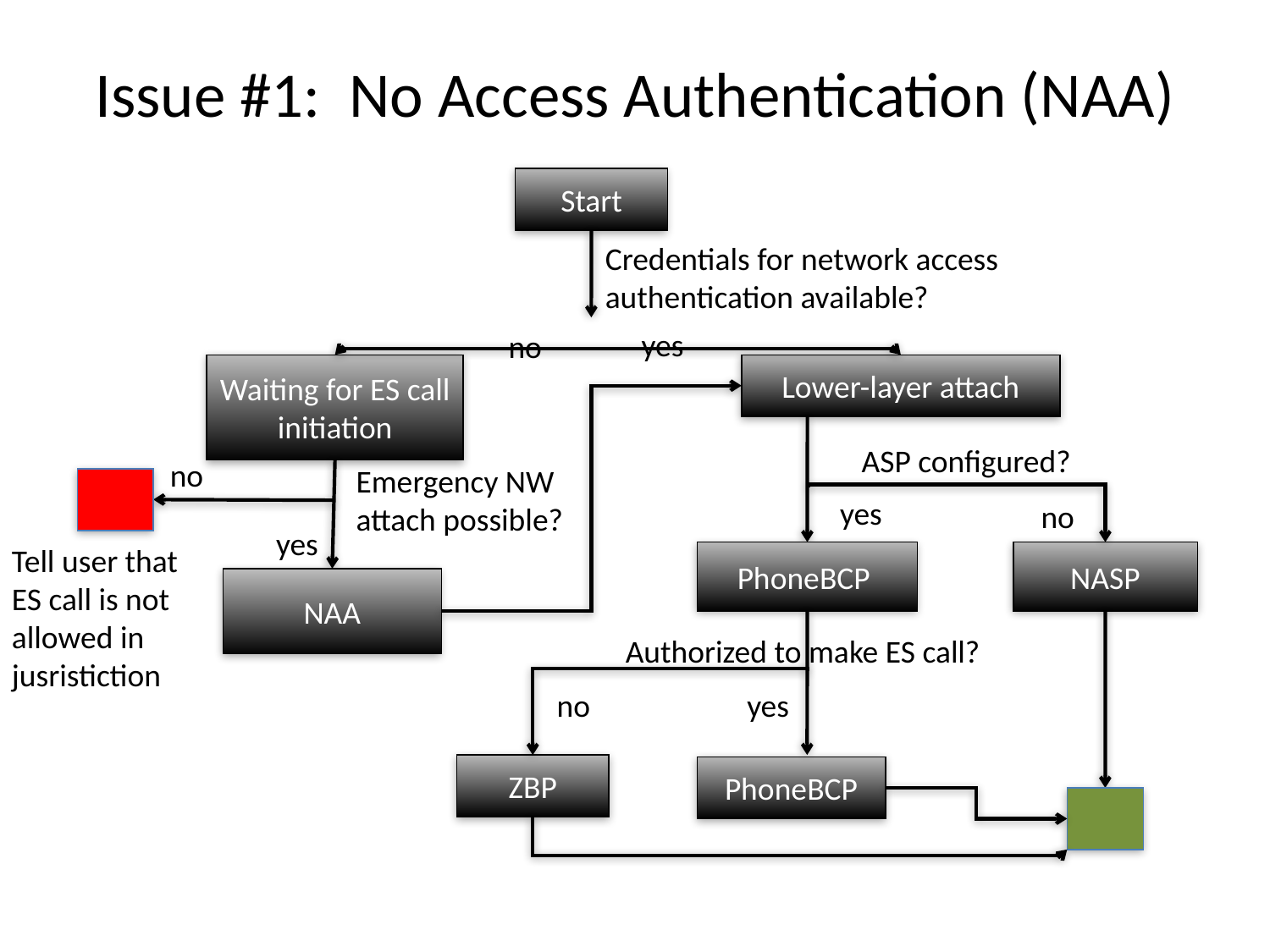

Issue #1:  No Access Authentication (NAA)
Start
Credentials for network access authentication available?
yes
no
Waiting for ES call initiation
Lower-layer attach
ASP configured?
no
Emergency NW
attach possible?

yes
no
yes
Tell user that ES call is not
allowed in jusristiction
PhoneBCP
NASP
NAA
Authorized to make ES call?
no
yes
ZBP
PhoneBCP